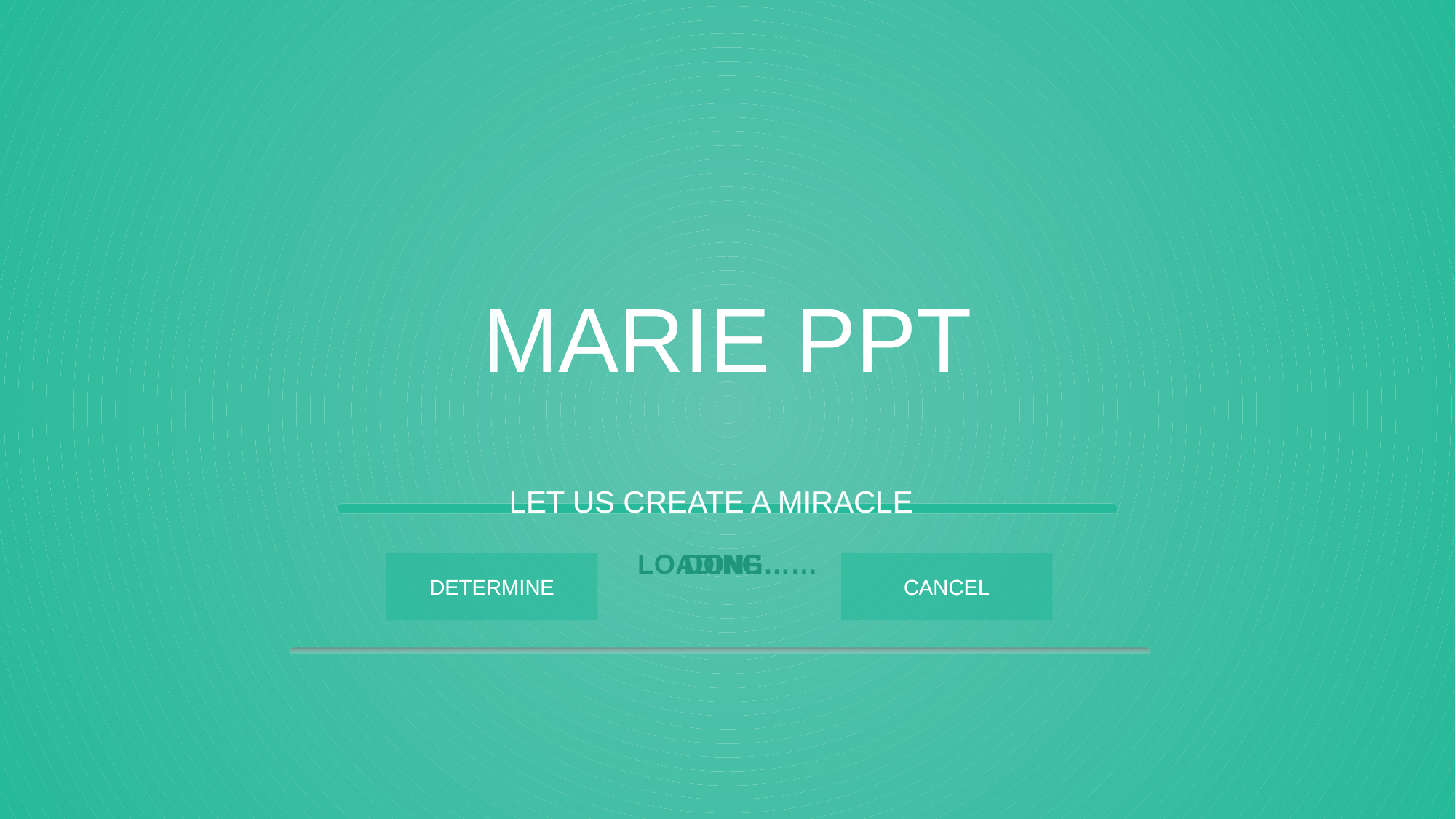

MARIE PPT
LET US CREATE A MIRACLE

LET US CREATE A MIRACLE

DETERMINE

CANCEL

DONE
LOADING……

CANCEL
DETERMINE